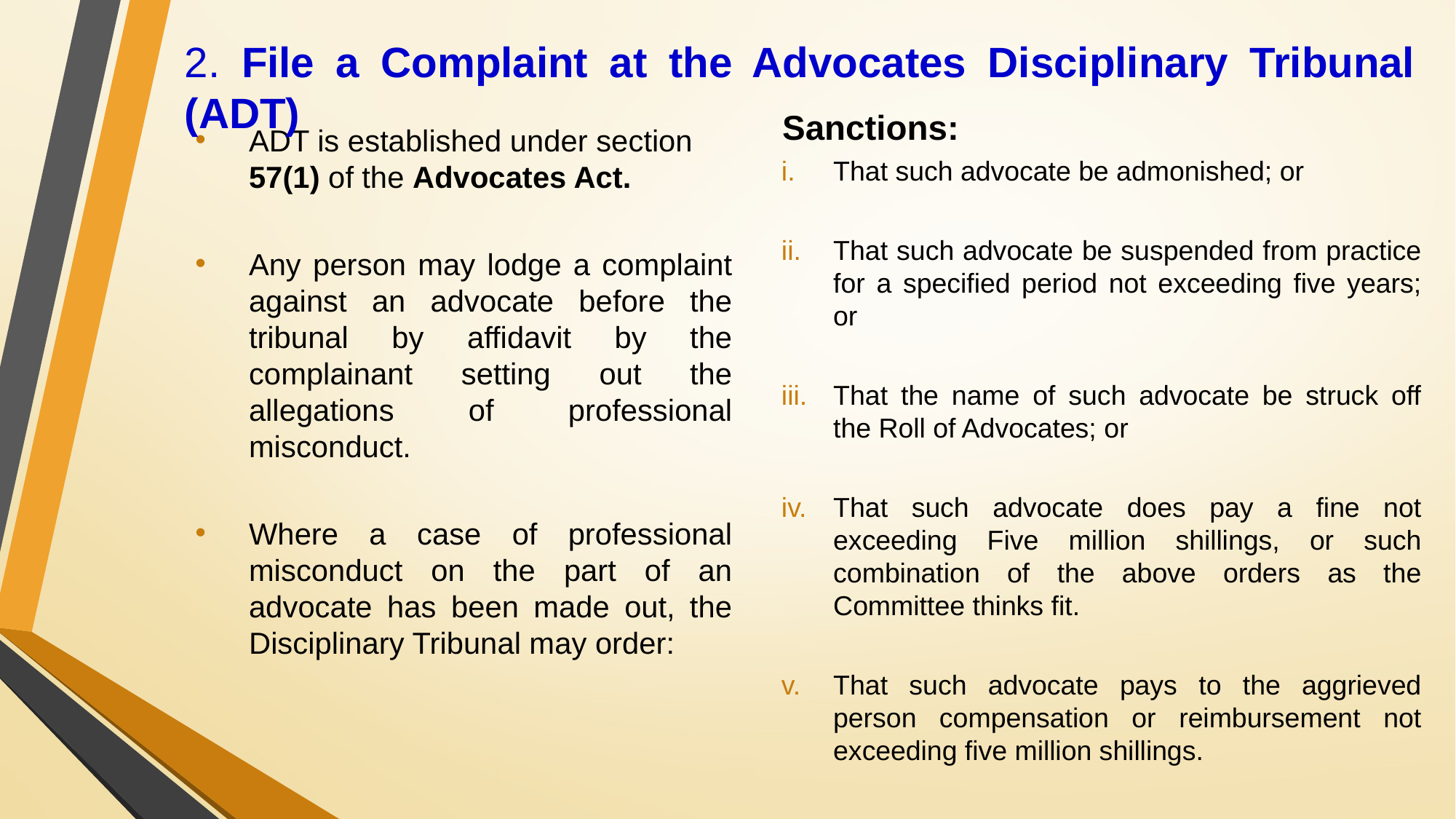

2. File a Complaint at the Advocates Disciplinary Tribunal (ADT)

Sanctions:
That such advocate be admonished; or

That such advocate be suspended from practice for a specified period not exceeding five years; or

That the name of such advocate be struck off the Roll of Advocates; or

That such advocate does pay a fine not exceeding Five million shillings, or such combination of the above orders as the Committee thinks fit.

That such advocate pays to the aggrieved person compensation or reimbursement not exceeding five million shillings.

ADT is established under section 57(1) of the Advocates Act.

Any person may lodge a complaint against an advocate before the tribunal by affidavit by the complainant setting out the allegations of professional misconduct.

Where a case of professional misconduct on the part of an advocate has been made out, the Disciplinary Tribunal may order: